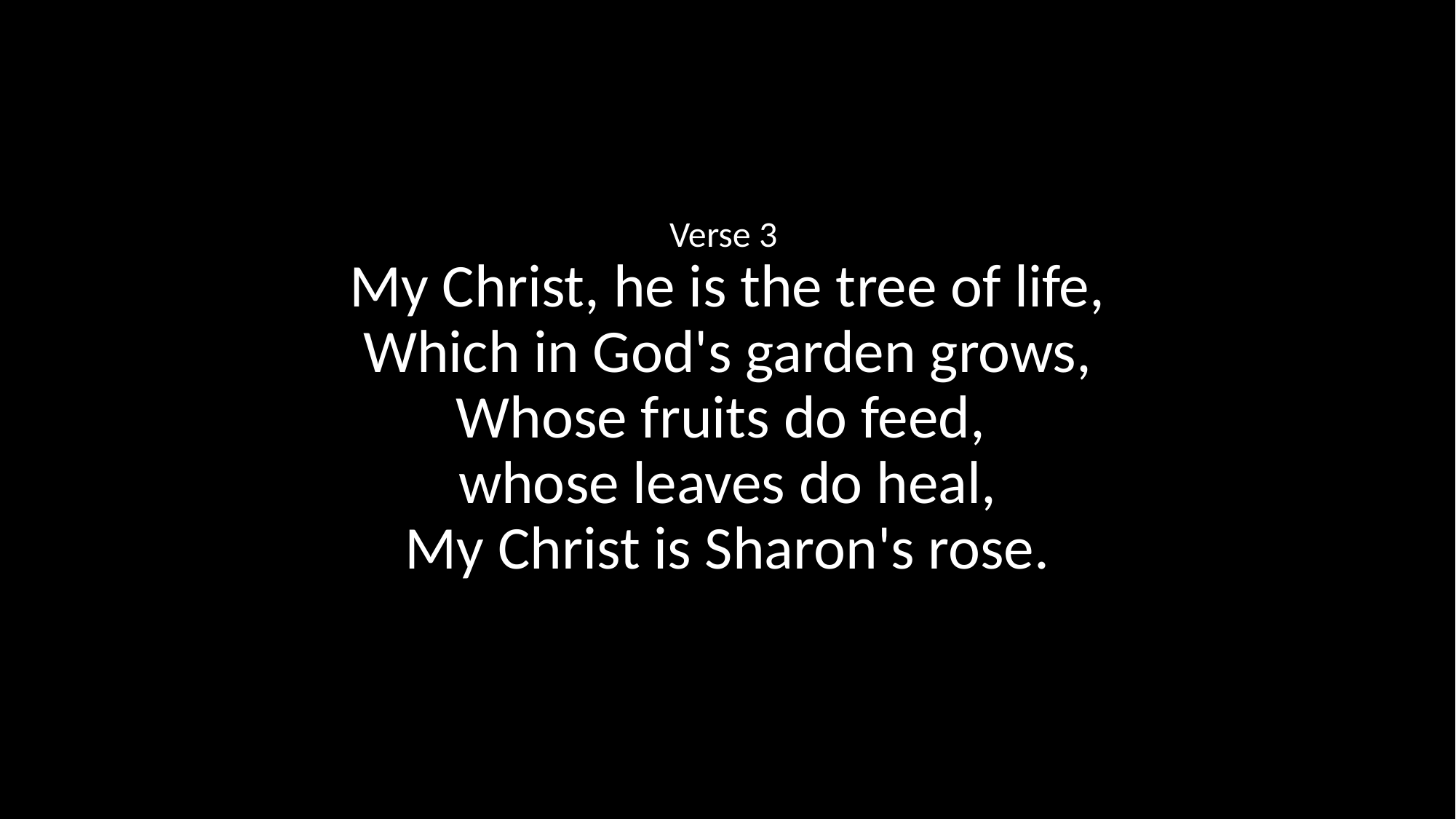

Verse 3
My Christ, he is the tree of life,
Which in God's garden grows,
Whose fruits do feed,
whose leaves do heal,
My Christ is Sharon's rose.